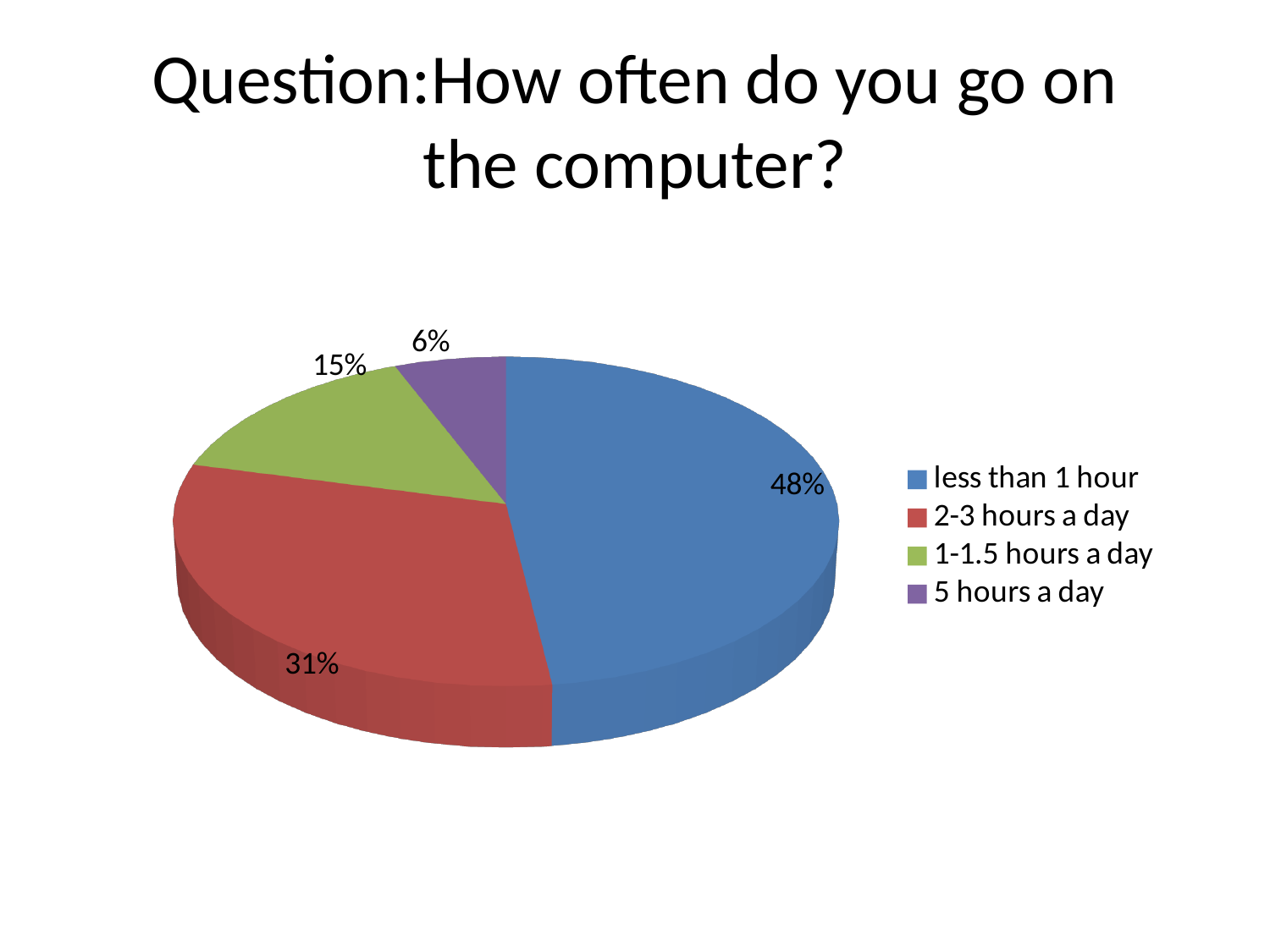

# Question:How often do you go on the computer?

[unsupported chart]